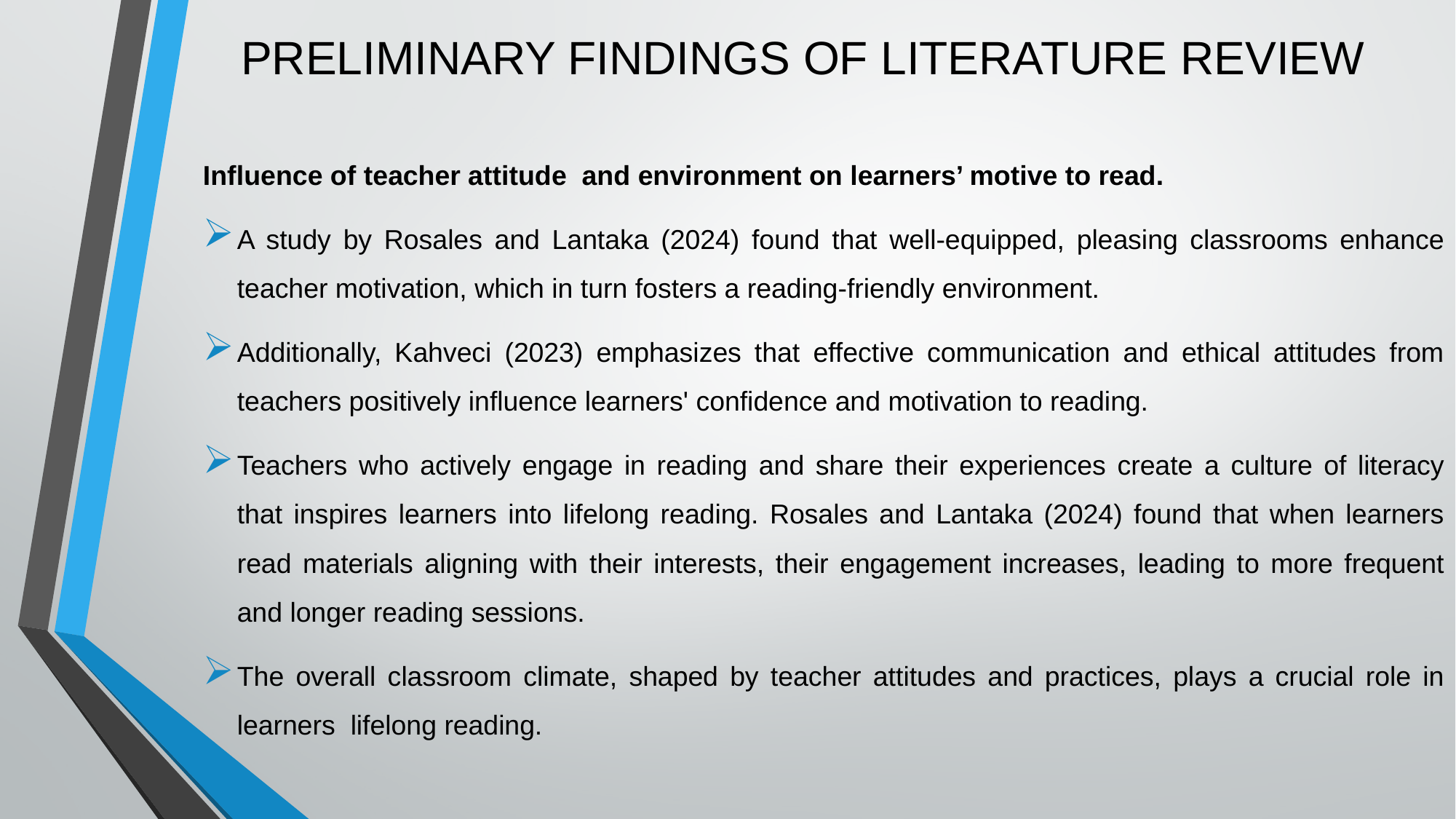

# PRELIMINARY FINDINGS OF LITERATURE REVIEW

Influence of teacher attitude  and environment on learners’ motive to read.
A study by Rosales and Lantaka (2024) found that well-equipped, pleasing classrooms enhance teacher motivation, which in turn fosters a reading-friendly environment.
Additionally, Kahveci (2023) emphasizes that effective communication and ethical attitudes from teachers positively influence learners' confidence and motivation to reading.
Teachers who actively engage in reading and share their experiences create a culture of literacy that inspires learners into lifelong reading. Rosales and Lantaka (2024) found that when learners read materials aligning with their interests, their engagement increases, leading to more frequent and longer reading sessions.
The overall classroom climate, shaped by teacher attitudes and practices, plays a crucial role in learners  lifelong reading.